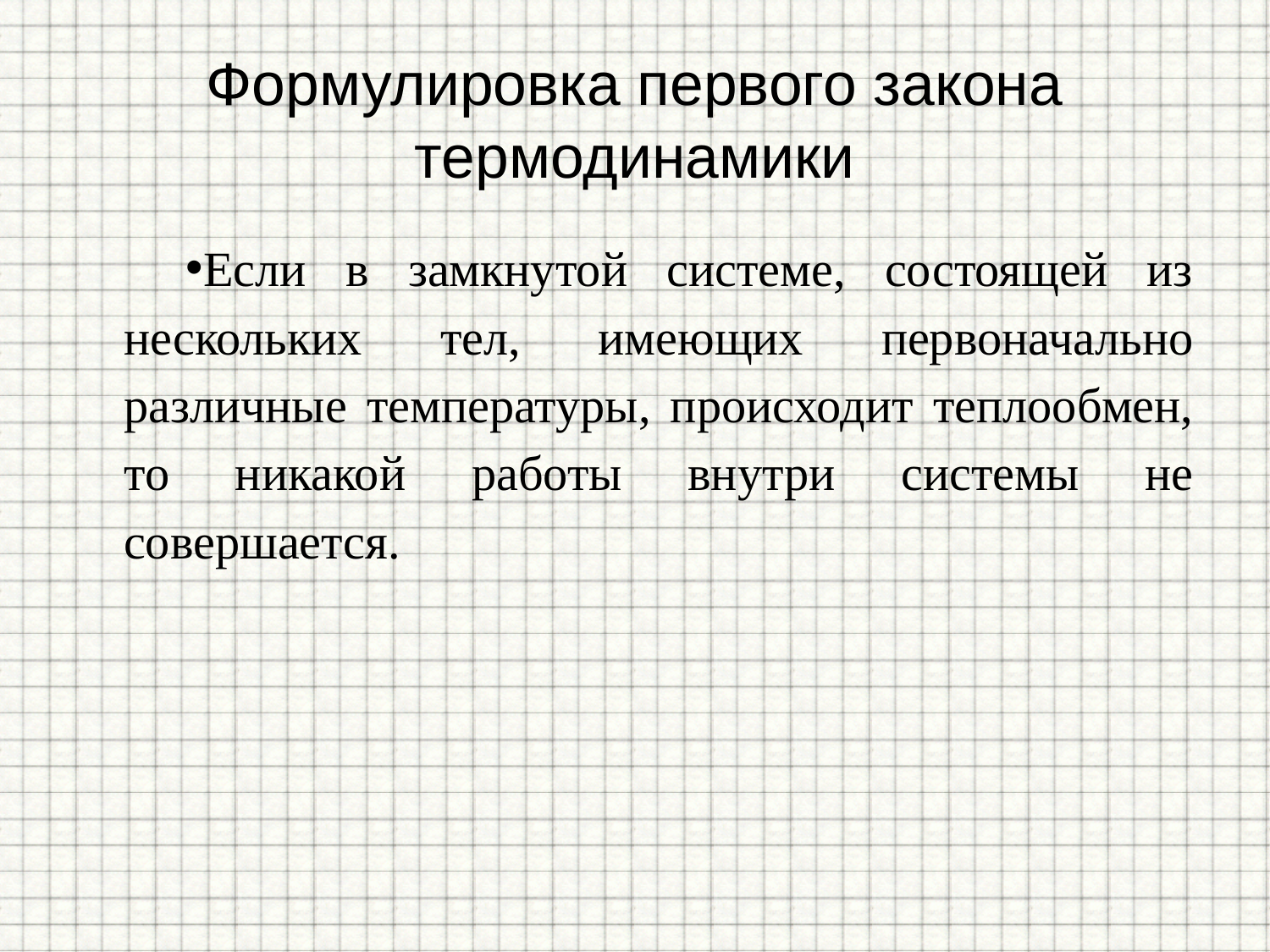

# Формулировка первого закона термодинамики
Если в замкнутой системе, состоящей из нескольких тел, имеющих первоначально различные температуры, происходит теплообмен, то никакой работы внутри системы не совершается.